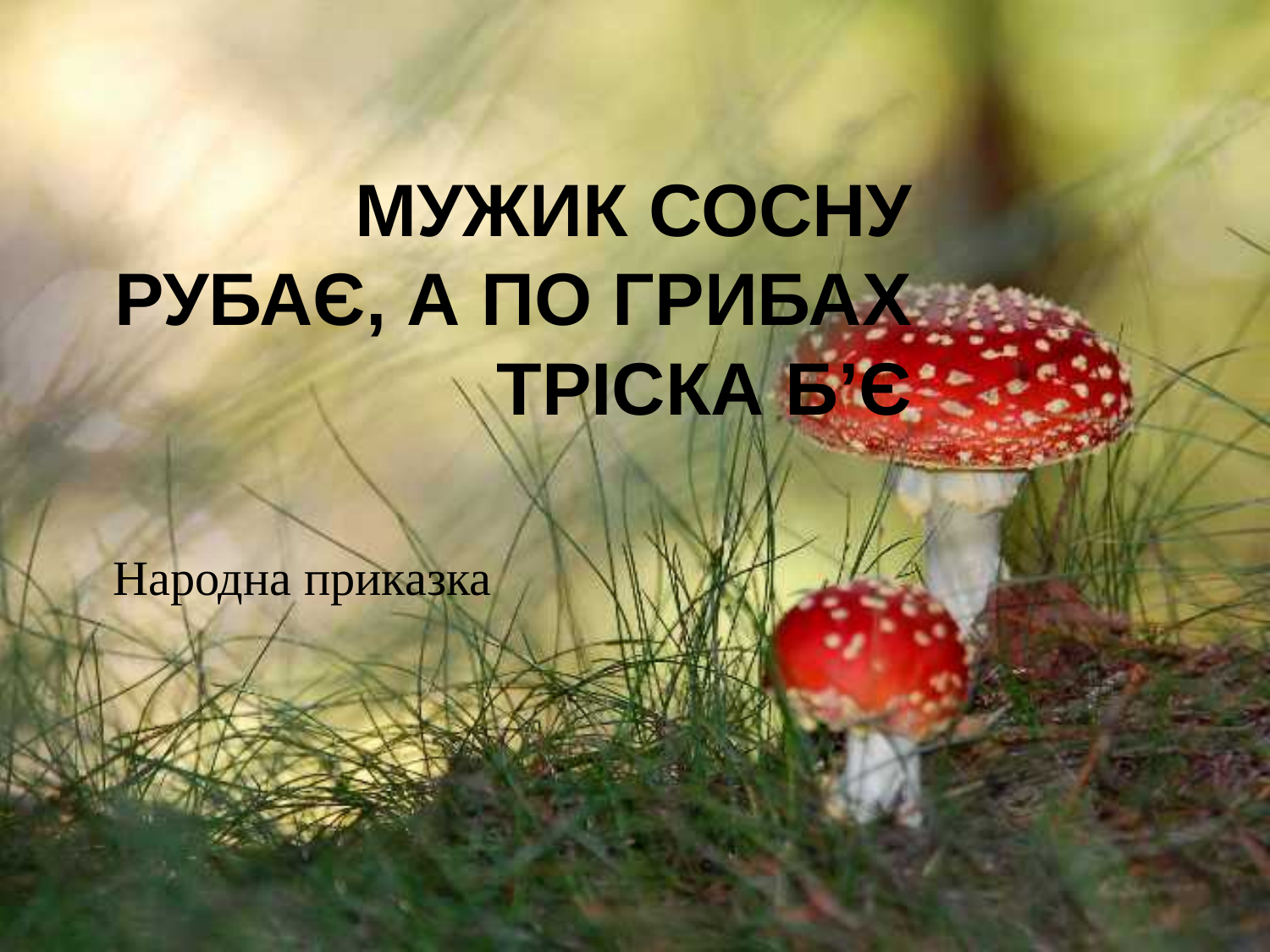

# Мужик сосну рубає, а по грибах тріска б’є
Народна приказка